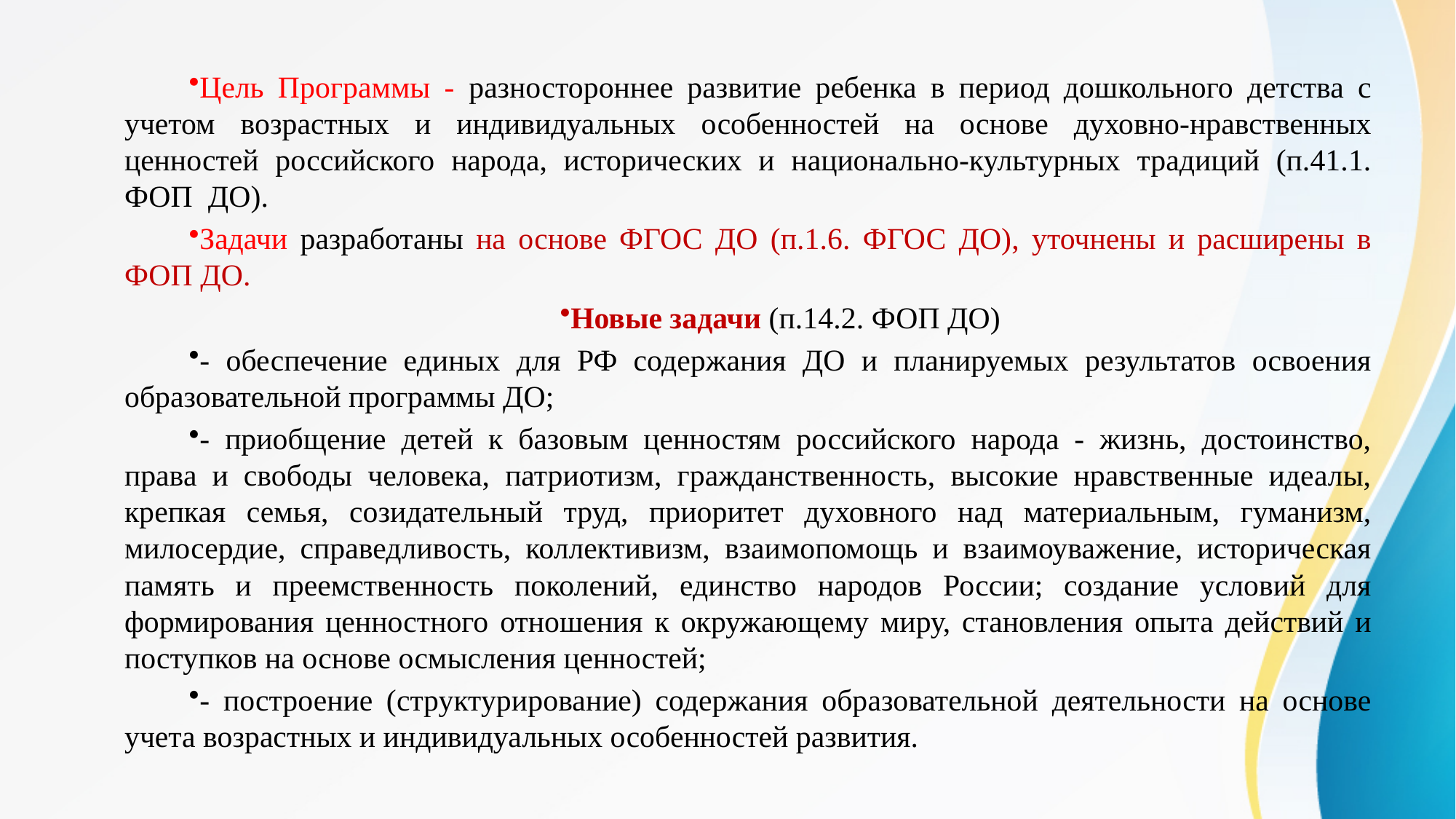

#
Цель Программы - разностороннее развитие ребенка в период дошкольного детства с учетом возрастных и индивидуальных особенностей на основе духовно-нравственных ценностей российского народа, исторических и национально-культурных традиций (п.41.1. ФОП  ДО).
Задачи разработаны на основе ФГОС ДО (п.1.6. ФГОС ДО), уточнены и расширены в ФОП ДО.
Новые задачи (п.14.2. ФОП ДО)
- обеспечение единых для РФ содержания ДО и планируемых результатов освоения образовательной программы ДО;
- приобщение детей к базовым ценностям российского народа - жизнь, достоинство, права и свободы человека, патриотизм, гражданственность, высокие нравственные идеалы, крепкая семья, созидательный труд, приоритет духовного над материальным, гуманизм, милосердие, справедливость, коллективизм, взаимопомощь и взаимоуважение, историческая память и преемственность поколений, единство народов России; создание условий для формирования ценностного отношения к окружающему миру, становления опыта действий и поступков на основе осмысления ценностей;
- построение (структурирование) содержания образовательной деятельности на основе учета возрастных и индивидуальных особенностей развития.